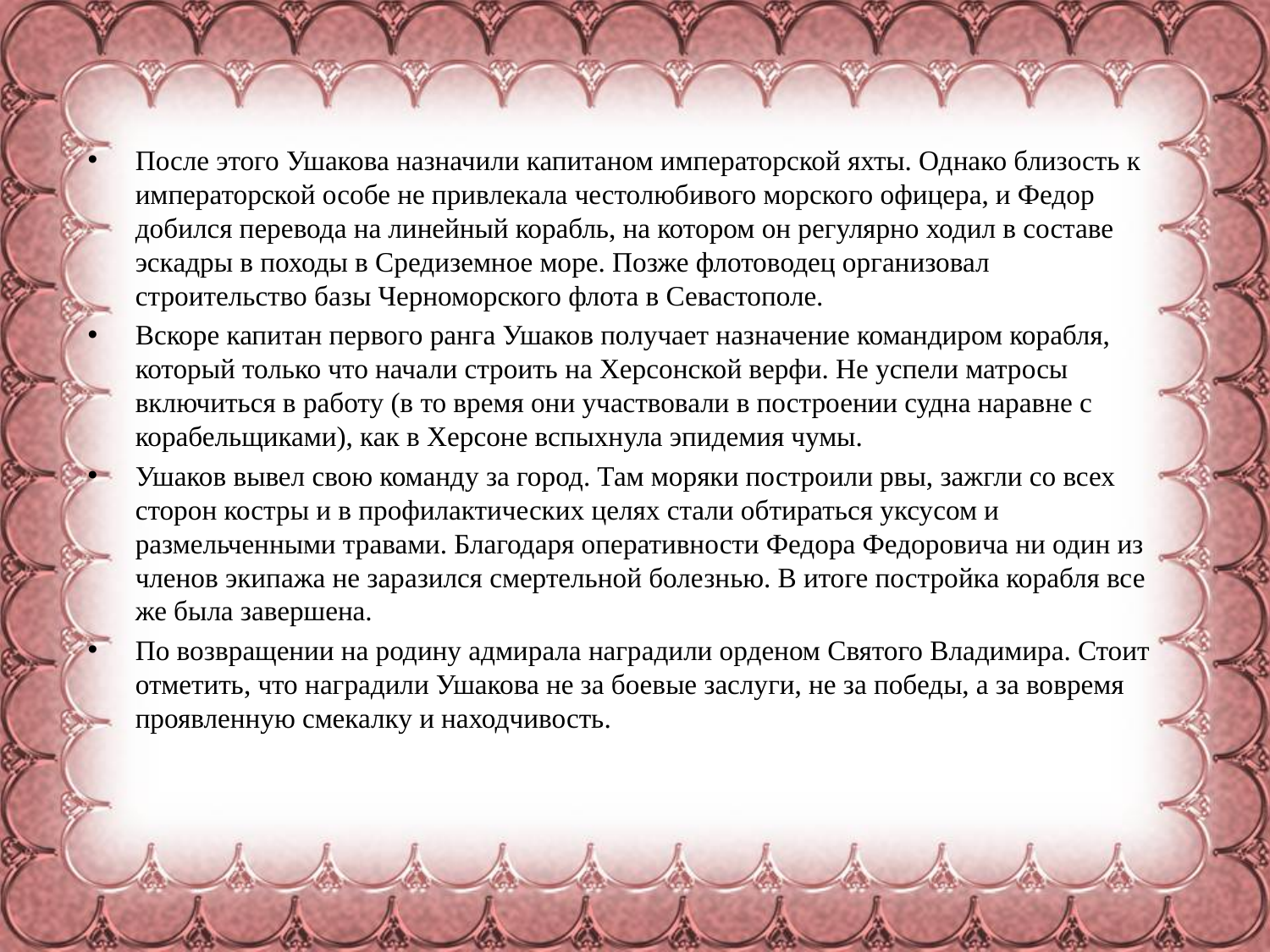

После этого Ушакова назначили капитаном императорской яхты. Однако близость к императорской особе не привлекала честолюбивого морского офицера, и Федор добился перевода на линейный корабль, на котором он регулярно ходил в составе эскадры в походы в Средиземное море. Позже флотоводец организовал строительство базы Черноморского флота в Севастополе.
Вскоре капитан первого ранга Ушаков получает назначение командиром корабля, который только что начали строить на Херсонской верфи. Не успели матросы включиться в работу (в то время они участвовали в построении судна наравне с корабельщиками), как в Херсоне вспыхнула эпидемия чумы.
Ушаков вывел свою команду за город. Там моряки построили рвы, зажгли со всех сторон костры и в профилактических целях стали обтираться уксусом и размельченными травами. Благодаря оперативности Федора Федоровича ни один из членов экипажа не заразился смертельной болезнью. В итоге постройка корабля все же была завершена.
По возвращении на родину адмирала наградили орденом Святого Владимира. Стоит отметить, что наградили Ушакова не за боевые заслуги, не за победы, а за вовремя проявленную смекалку и находчивость.